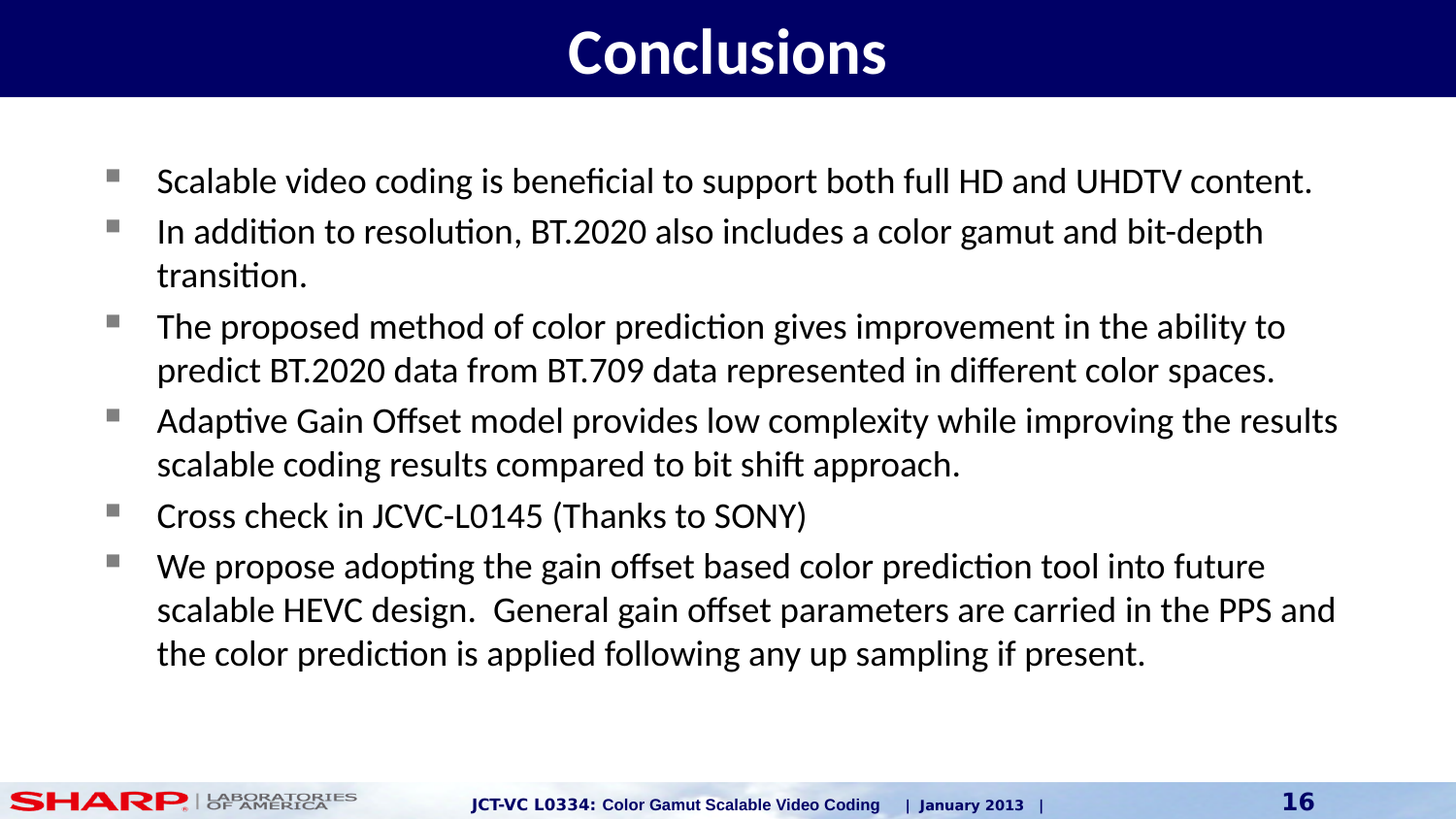

# Conclusions
Scalable video coding is beneficial to support both full HD and UHDTV content.
In addition to resolution, BT.2020 also includes a color gamut and bit-depth transition.
The proposed method of color prediction gives improvement in the ability to predict BT.2020 data from BT.709 data represented in different color spaces.
Adaptive Gain Offset model provides low complexity while improving the results scalable coding results compared to bit shift approach.
Cross check in JCVC-L0145 (Thanks to SONY)
We propose adopting the gain offset based color prediction tool into future scalable HEVC design.  General gain offset parameters are carried in the PPS and the color prediction is applied following any up sampling if present.